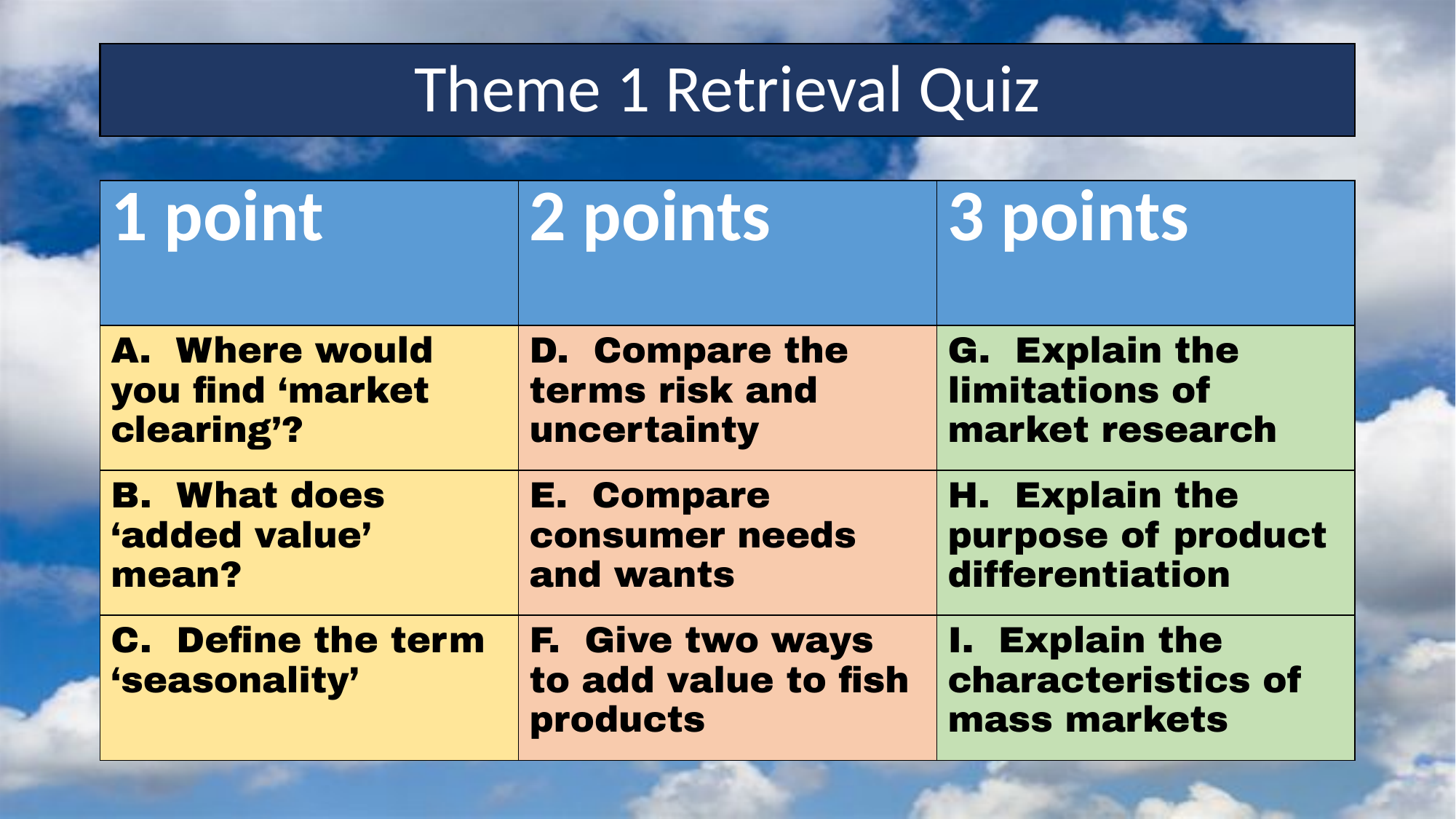

# Theme 1 Retrieval Quiz
| 1 point | 2 points | 3 points |
| --- | --- | --- |
| A. Where would you find ‘market clearing’? | D. Compare the terms risk and uncertainty | G. Explain the limitations of market research |
| B. What does ‘added value’ mean? | E. Compare consumer needs and wants | H. Explain the purpose of product differentiation |
| C. Define the term ‘seasonality’ | F. Give two ways to add value to fish products | I. Explain the characteristics of mass markets |